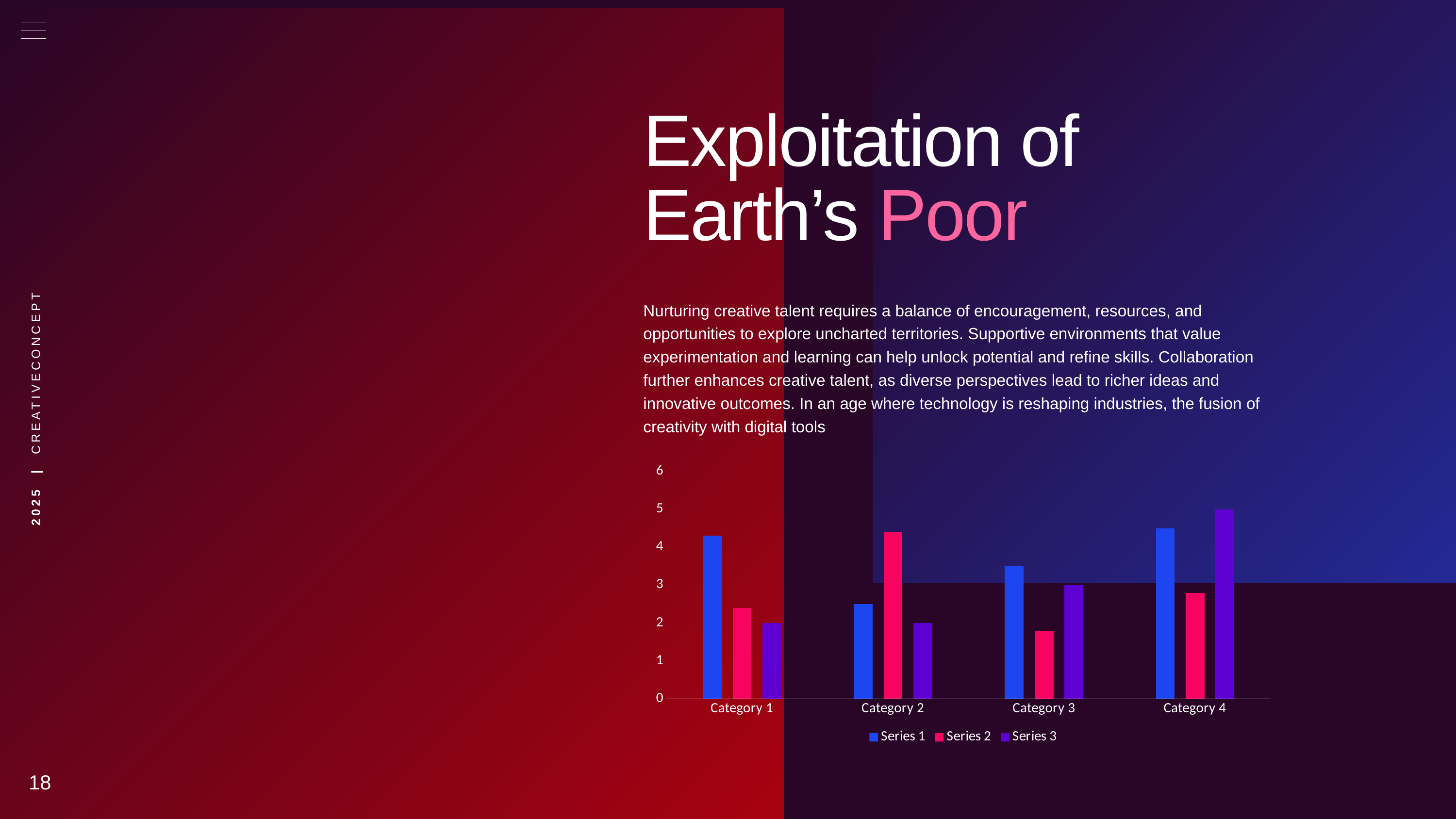

Exploitation of Earth’s Poor
Nurturing creative talent requires a balance of encouragement, resources, and opportunities to explore uncharted territories. Supportive environments that value experimentation and learning can help unlock potential and refine skills. Collaboration further enhances creative talent, as diverse perspectives lead to richer ideas and innovative outcomes. In an age where technology is reshaping industries, the fusion of creativity with digital tools

### Chart

| Category | Series 1 | Series 2 | Series 3 |
|---|---|---|---|
| Category 1 | 4.3 | 2.4 | 2.0 |
| Category 2 | 2.5 | 4.4 | 2.0 |
| Category 3 | 3.5 | 1.8 | 3.0 |
| Category 4 | 4.5 | 2.8 | 5.0 |